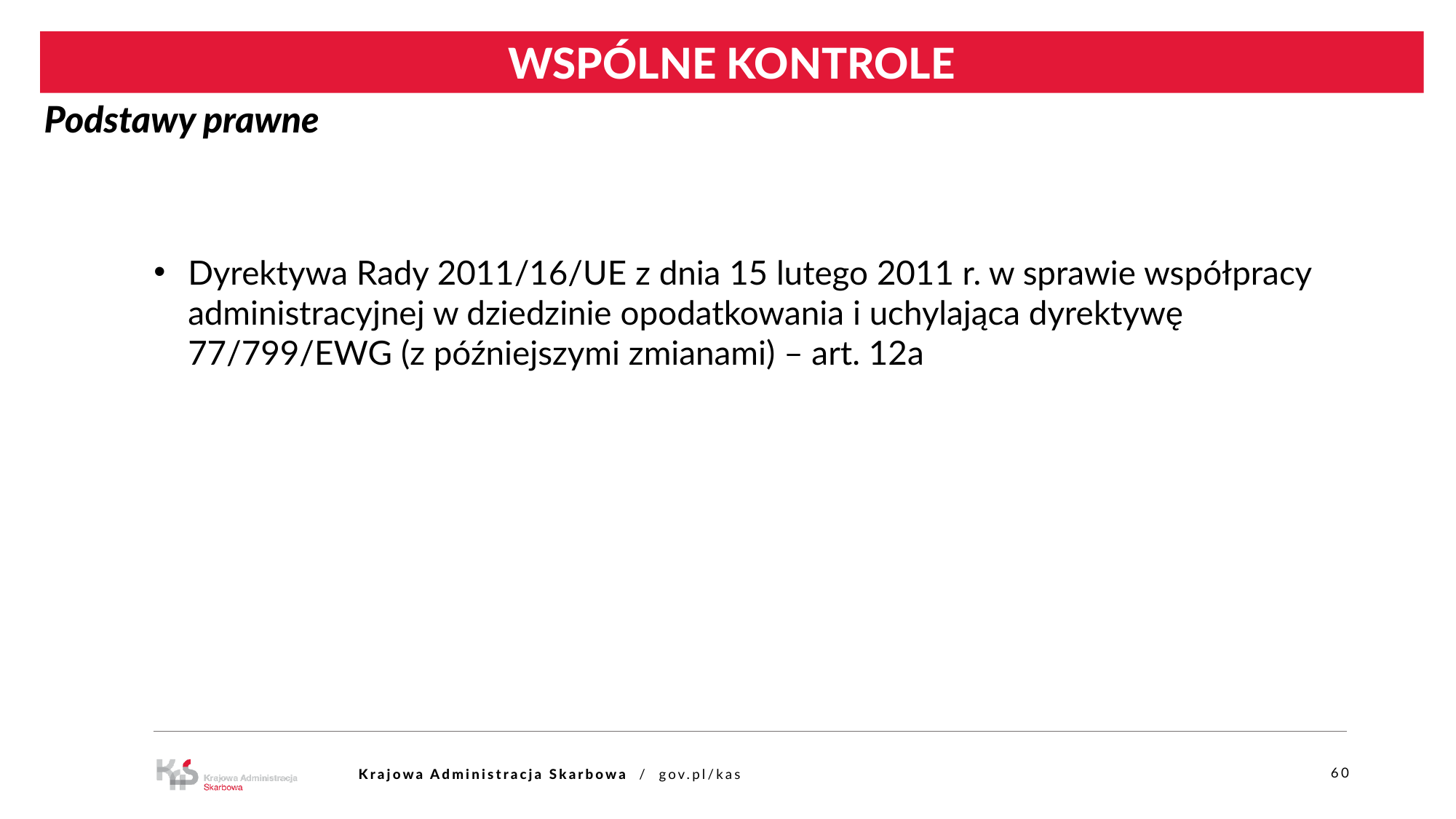

WSPÓLNE KONTROLE
Podstawy prawne
Dyrektywa Rady 2011/16/UE z dnia 15 lutego 2011 r. w sprawie współpracy administracyjnej w dziedzinie opodatkowania i uchylająca dyrektywę 77/799/EWG (z późniejszymi zmianami) – art. 12a